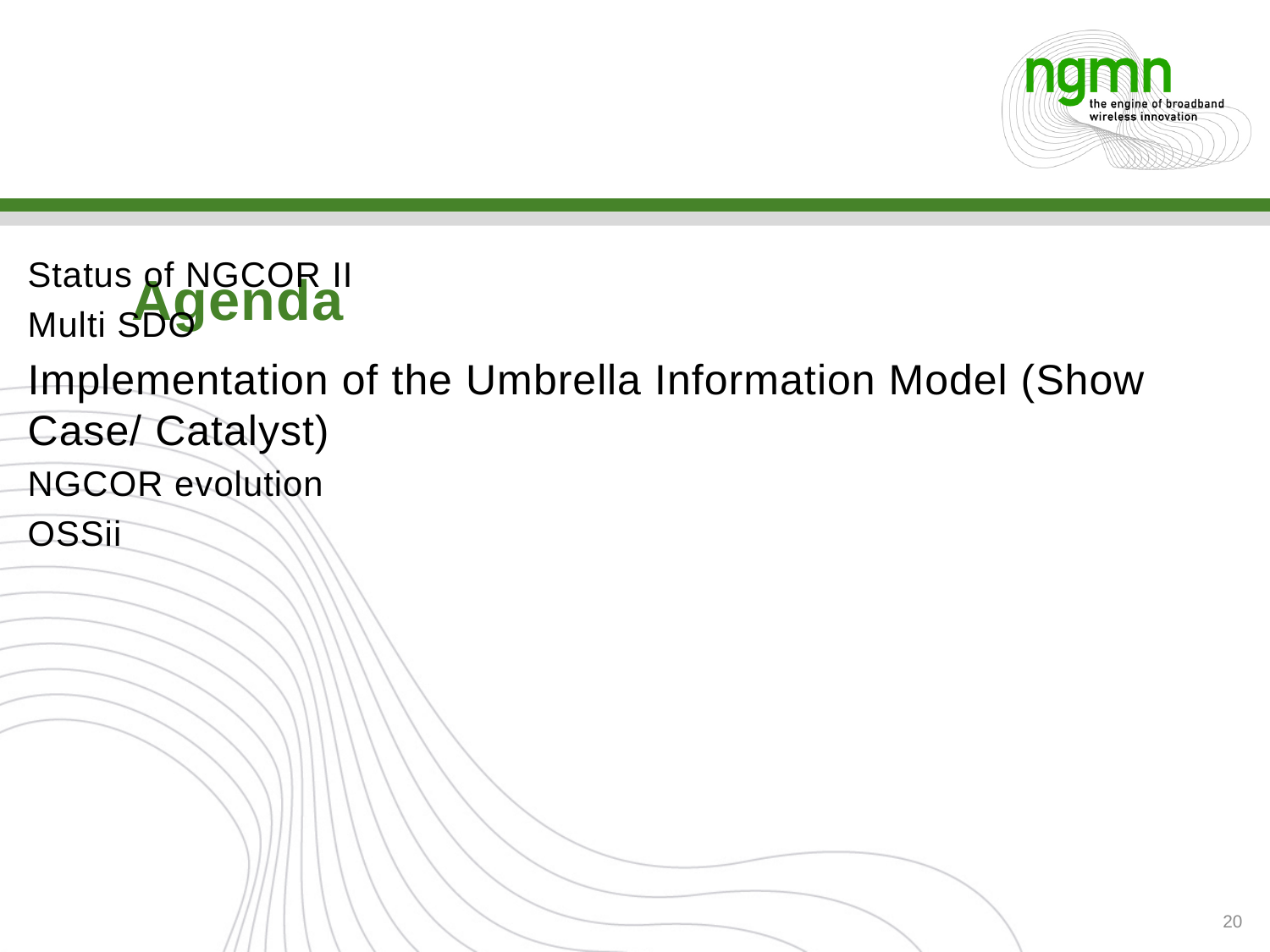

Agenda
Status of NGCOR II
Multi SDO
Implementation of the Umbrella Information Model (Show Case/ Catalyst)
NGCOR evolution
OSSii

20